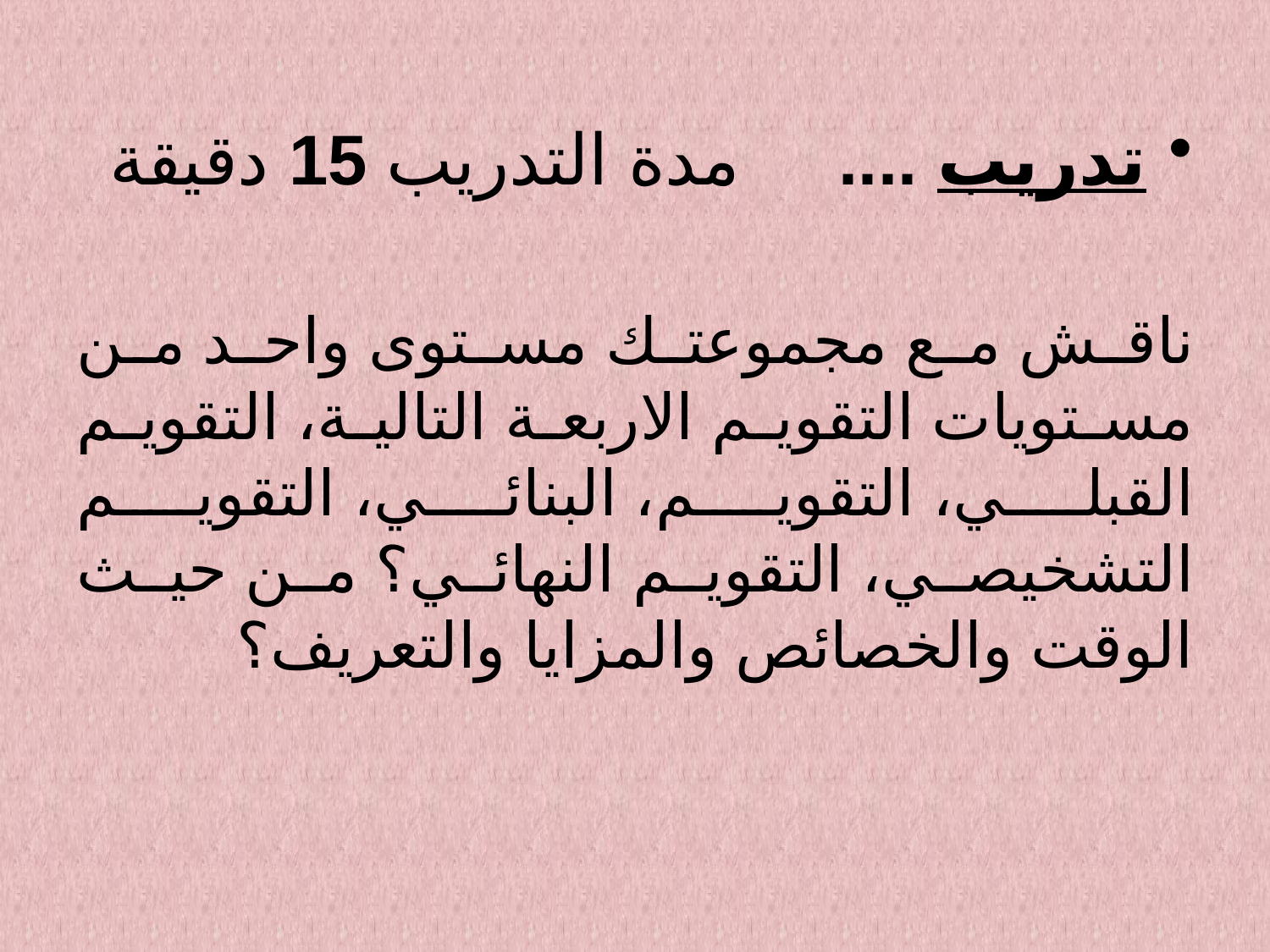

# تدريب ....     مدة التدريب 15 دقيقة

ناقش مع مجموعتك مستوى واحد من مستويات التقويم الاربعة التالية، التقويم القبلي، التقويم، البنائي، التقويم التشخيصي، التقويم النهائي؟ من حيث الوقت والخصائص والمزايا والتعريف؟